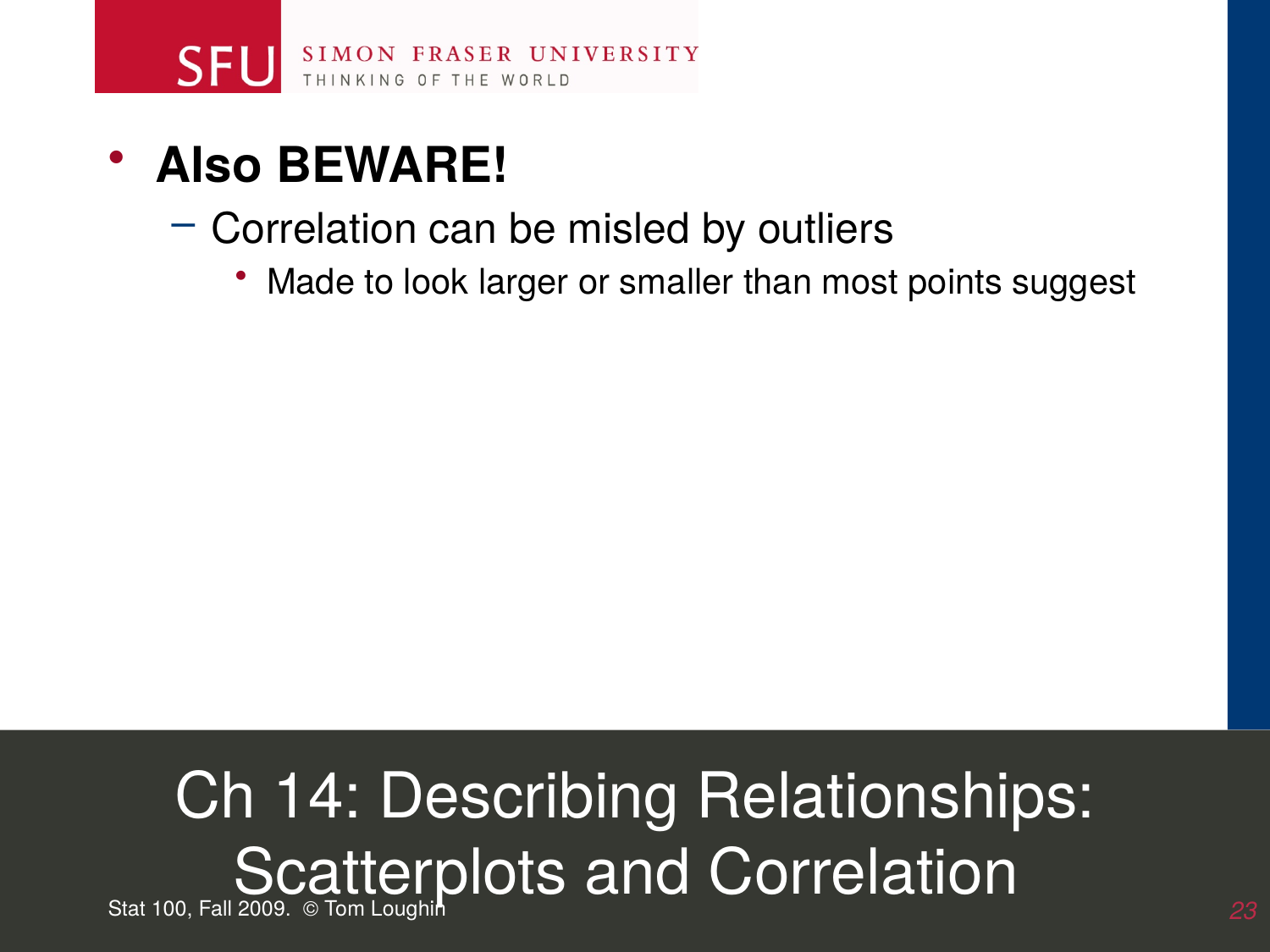

Also BEWARE!
Correlation can be misled by outliers
Made to look larger or smaller than most points suggest

# Ch 14: Describing Relationships: Scatterplots and Correlation
Stat 100, Fall 2009.  © Tom Loughin
23